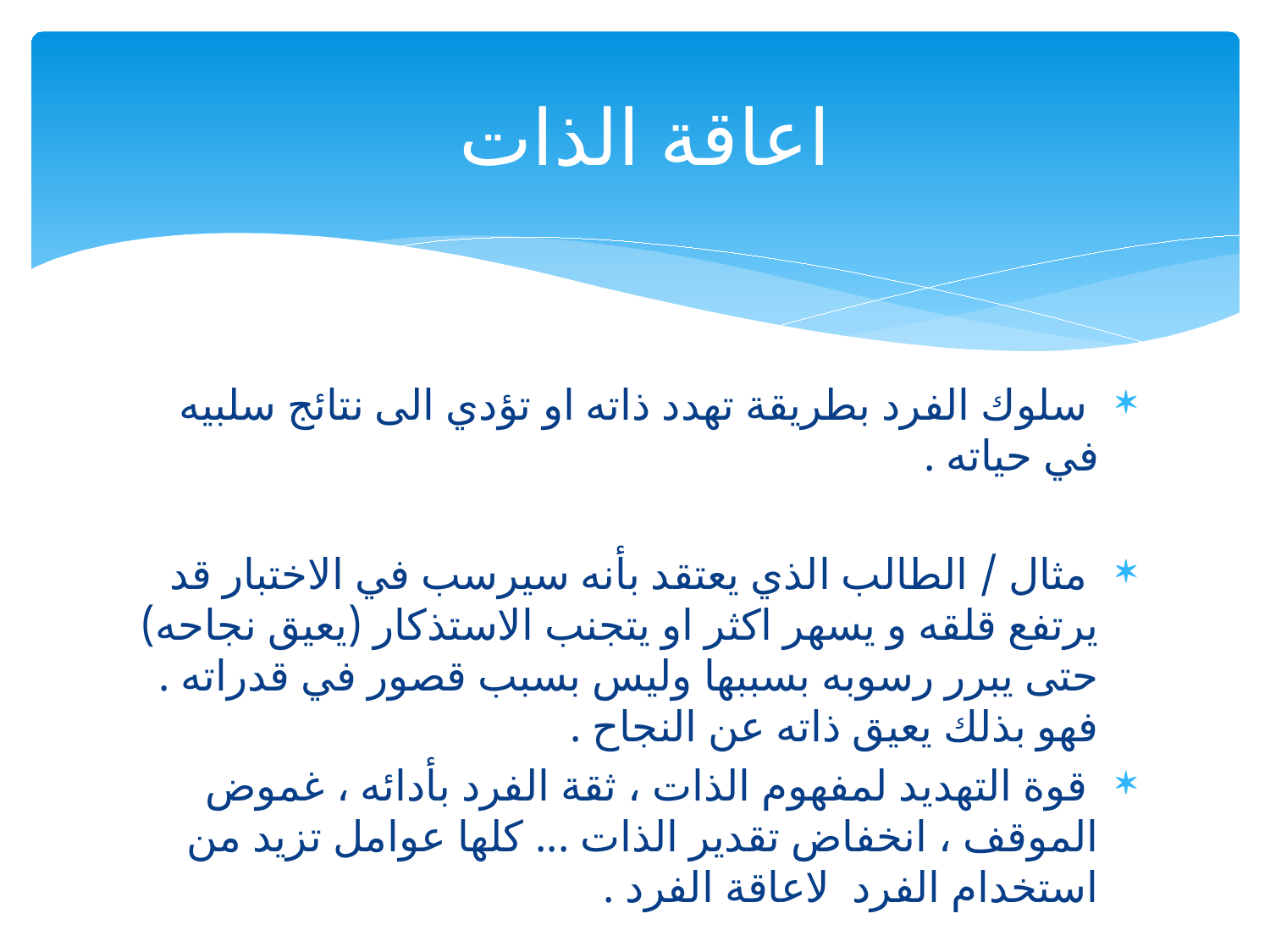

# اعاقة الذات
 سلوك الفرد بطريقة تهدد ذاته او تؤدي الى نتائج سلبيه في حياته .

 مثال / الطالب الذي يعتقد بأنه سيرسب في الاختبار قد يرتفع قلقه و يسهر اكثر او يتجنب الاستذكار (يعيق نجاحه) حتى يبرر رسوبه بسببها وليس بسبب قصور في قدراته . فهو بذلك يعيق ذاته عن النجاح .
 قوة التهديد لمفهوم الذات ، ثقة الفرد بأدائه ، غموض الموقف ، انخفاض تقدير الذات ... كلها عوامل تزيد من استخدام الفرد  لاعاقة الفرد .